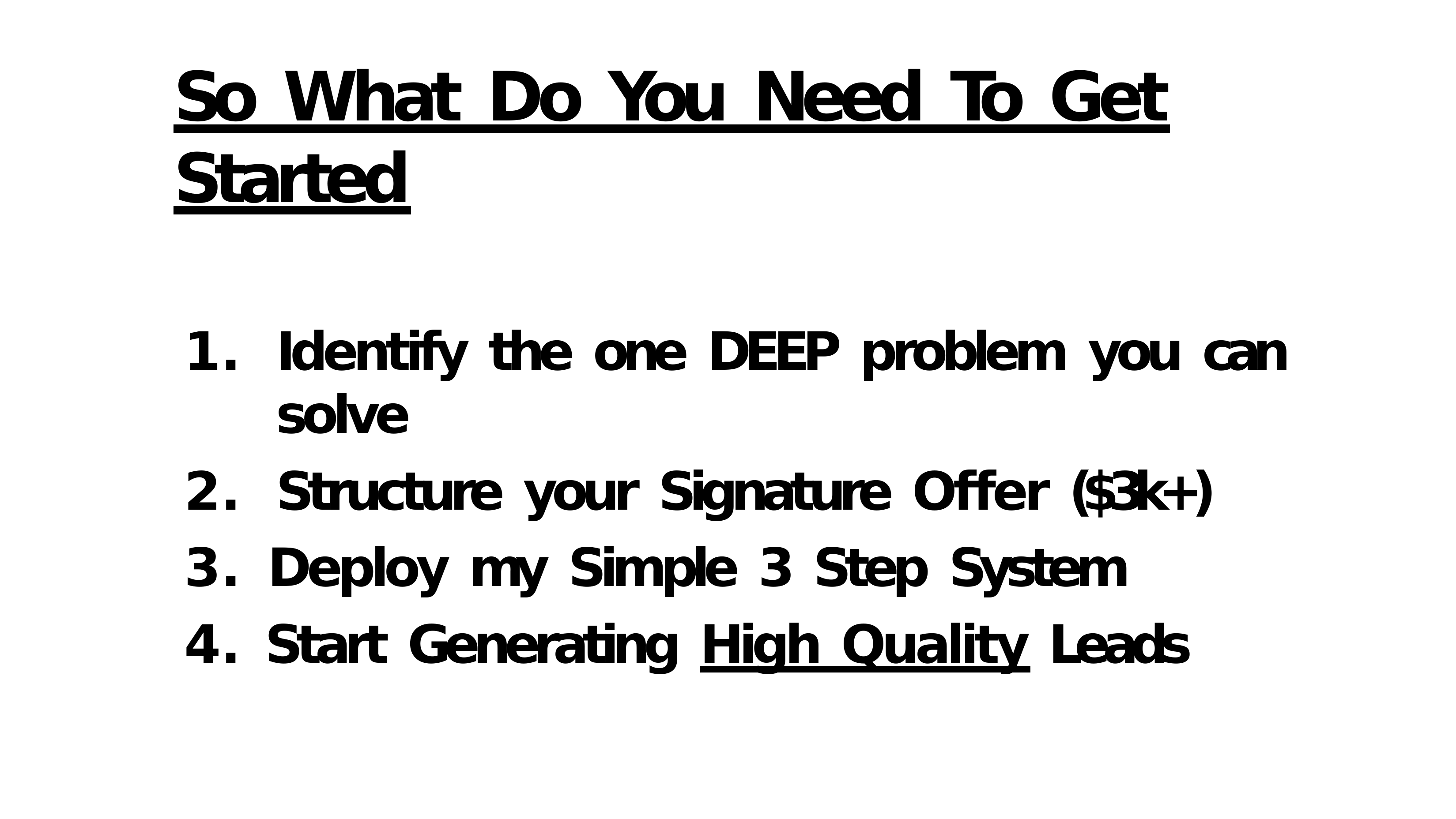

# So What Do You Need To Get Started
Identify the one DEEP problem you can solve
Structure your Signature Offer ($3k+)
Deploy my Simple 3 Step System
Start Generating High Quality Leads